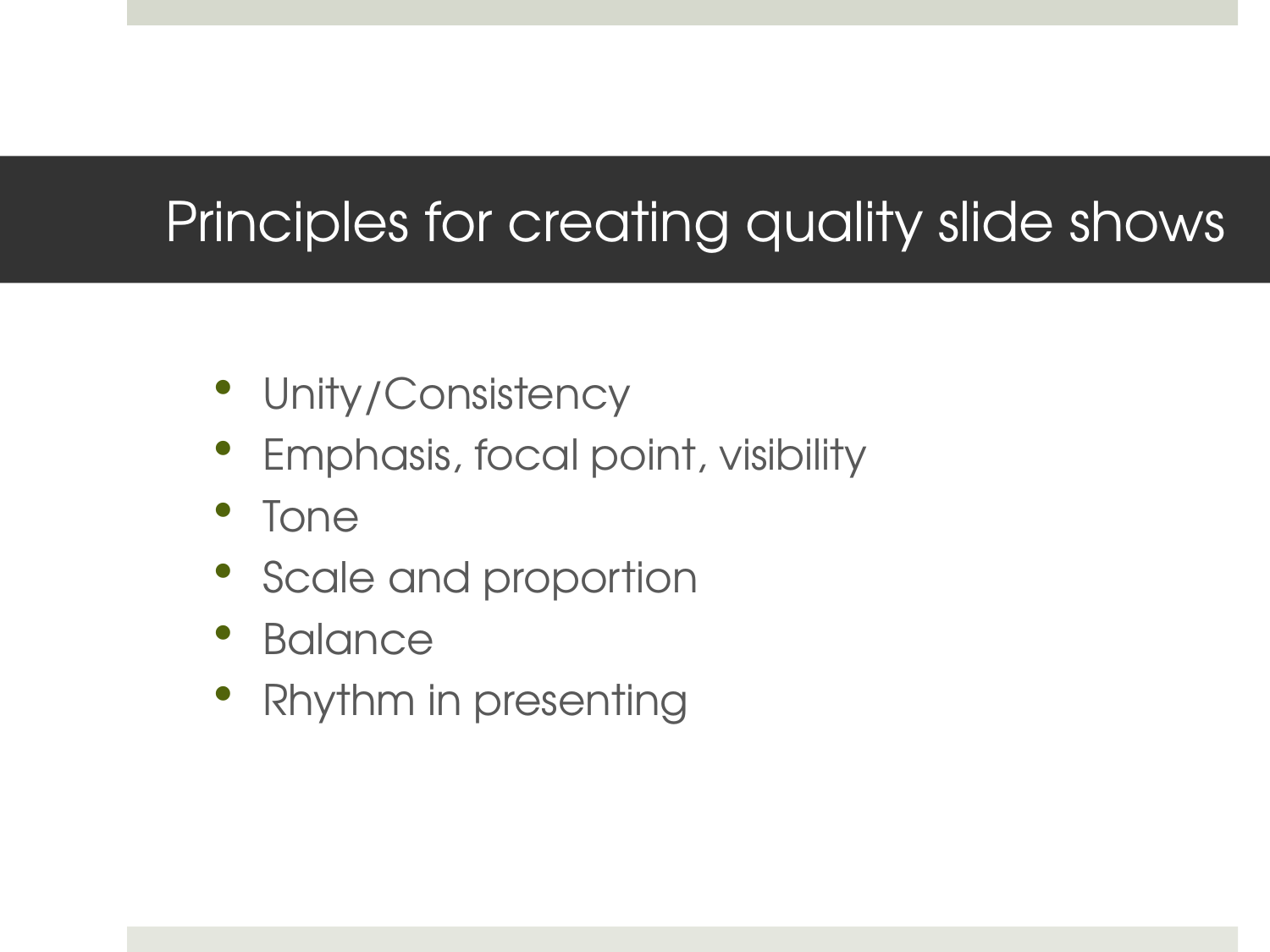

# Principles for creating quality slide shows
Unity/Consistency
Emphasis, focal point, visibility
Tone
Scale and proportion
Balance
Rhythm in presenting